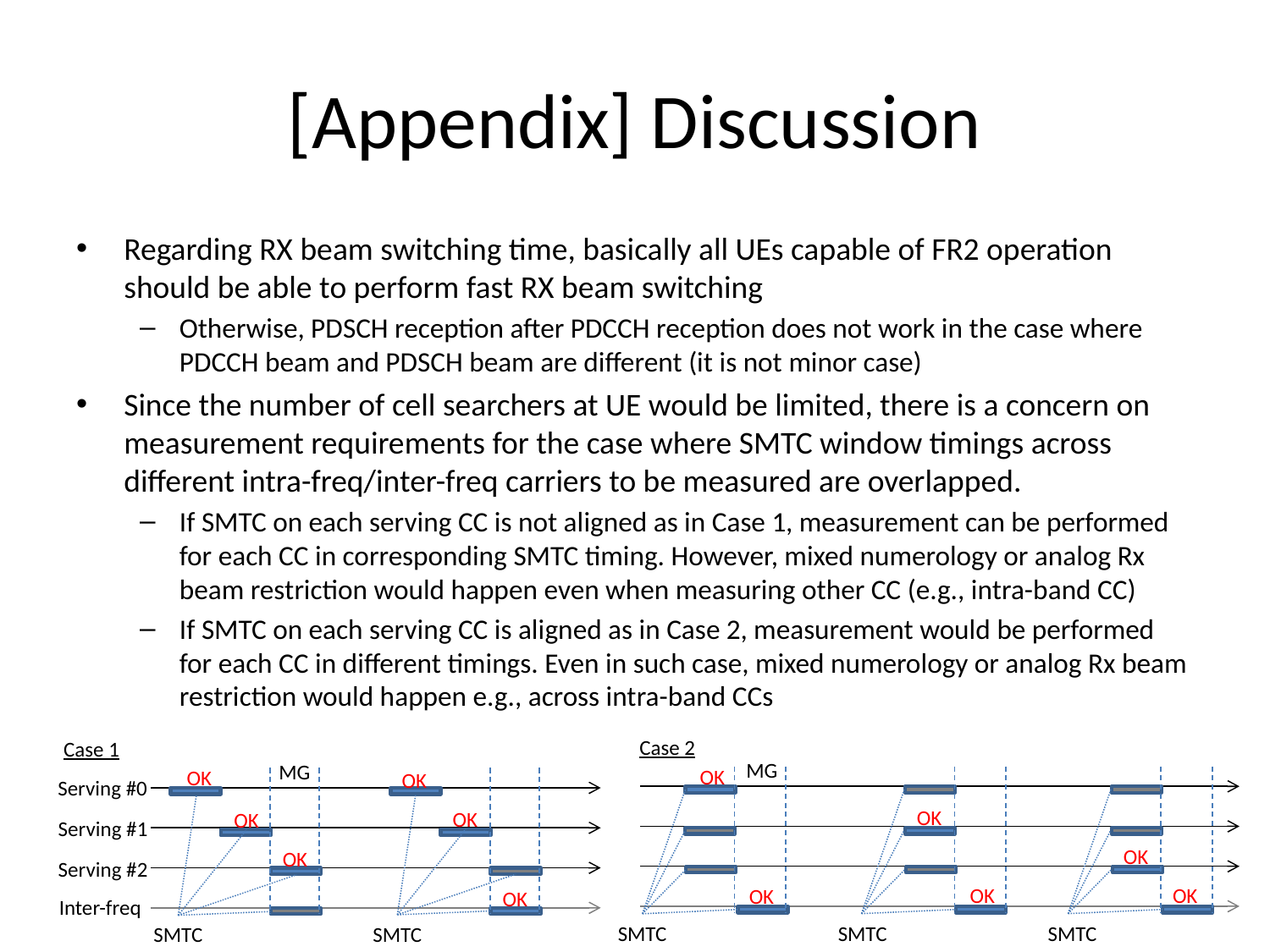

# [Appendix] Discussion
Regarding RX beam switching time, basically all UEs capable of FR2 operation should be able to perform fast RX beam switching
Otherwise, PDSCH reception after PDCCH reception does not work in the case where PDCCH beam and PDSCH beam are different (it is not minor case)
Since the number of cell searchers at UE would be limited, there is a concern on measurement requirements for the case where SMTC window timings across different intra-freq/inter-freq carriers to be measured are overlapped.
If SMTC on each serving CC is not aligned as in Case 1, measurement can be performed for each CC in corresponding SMTC timing. However, mixed numerology or analog Rx beam restriction would happen even when measuring other CC (e.g., intra-band CC)
If SMTC on each serving CC is aligned as in Case 2, measurement would be performed for each CC in different timings. Even in such case, mixed numerology or analog Rx beam restriction would happen e.g., across intra-band CCs
Case 2
Case 1
MG
MG
OK
OK
OK
Serving #0

OK
OK
OK
Serving #1

OK
OK
Serving #2

OK
OK
OK
OK
Inter-freq

SMTC
SMTC
SMTC
SMTC
SMTC